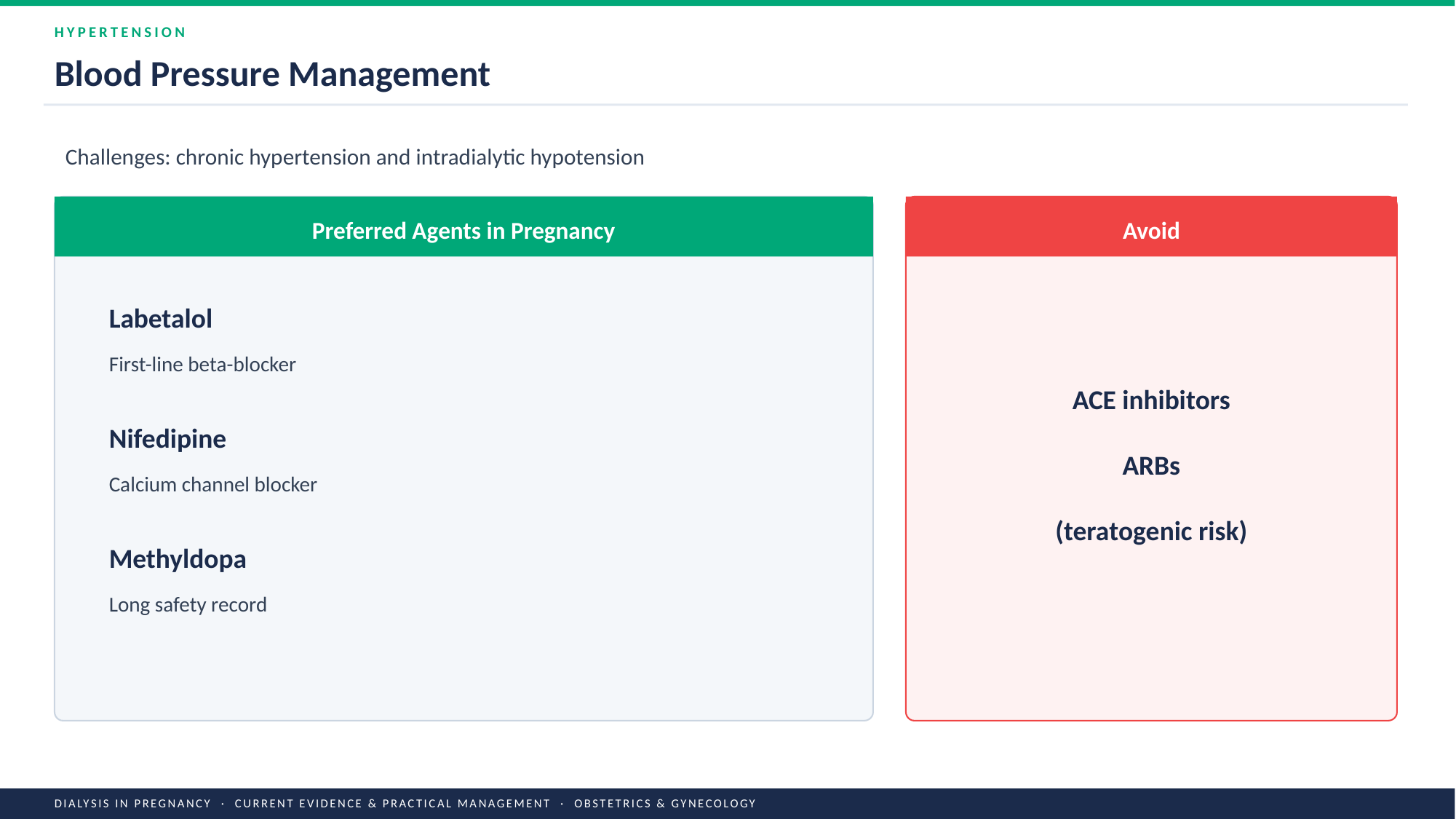

HYPERTENSION
Blood Pressure Management

Challenges: chronic hypertension and intradialytic hypotension

Preferred Agents in Pregnancy
Avoid
Labetalol
ACE inhibitors

ARBs

(teratogenic risk)
First-line beta-blocker
Nifedipine
Calcium channel blocker
Methyldopa
Long safety record

DIALYSIS IN PREGNANCY  ·  CURRENT EVIDENCE & PRACTICAL MANAGEMENT  ·  OBSTETRICS & GYNECOLOGY